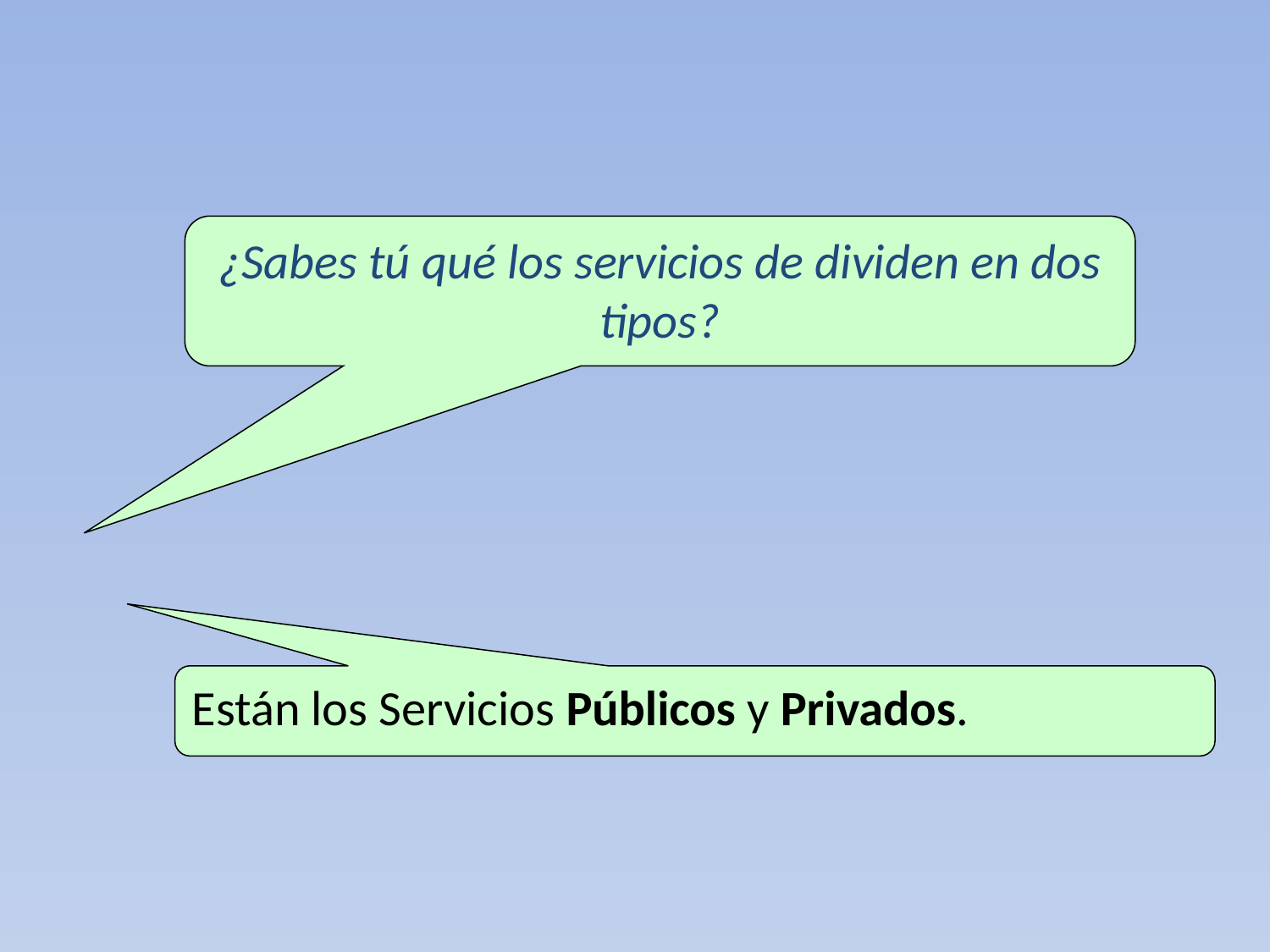

¿Sabes tú qué los servicios de dividen en dos tipos?
Están los Servicios Públicos y Privados.